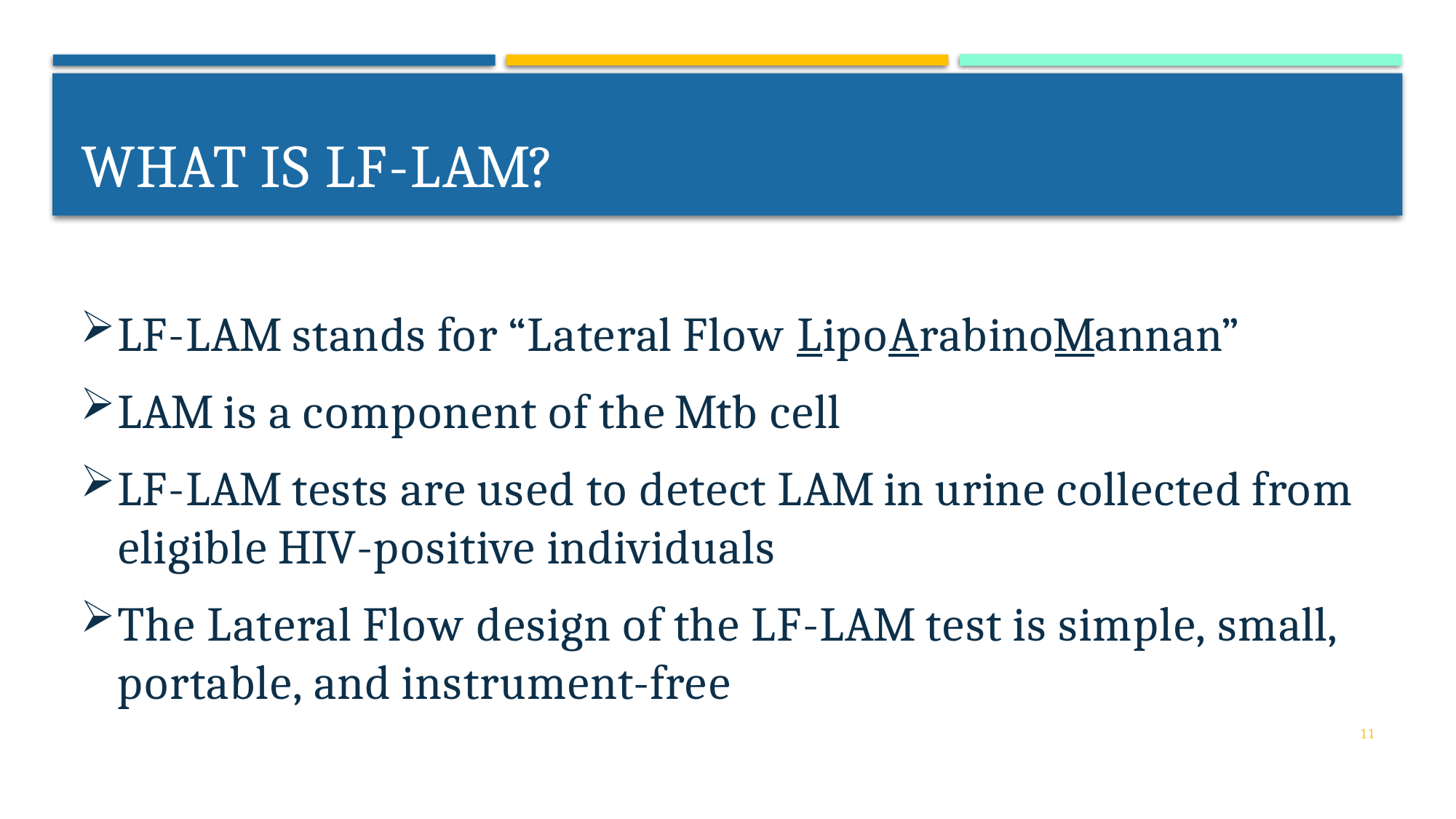

# What is LF-LAM?
LF-LAM stands for “Lateral Flow LipoArabinoMannan”
LAM is a component of the Mtb cell
LF-LAM tests are used to detect LAM in urine collected from eligible HIV-positive individuals
The Lateral Flow design of the LF-LAM test is simple, small, portable, and instrument-free
11